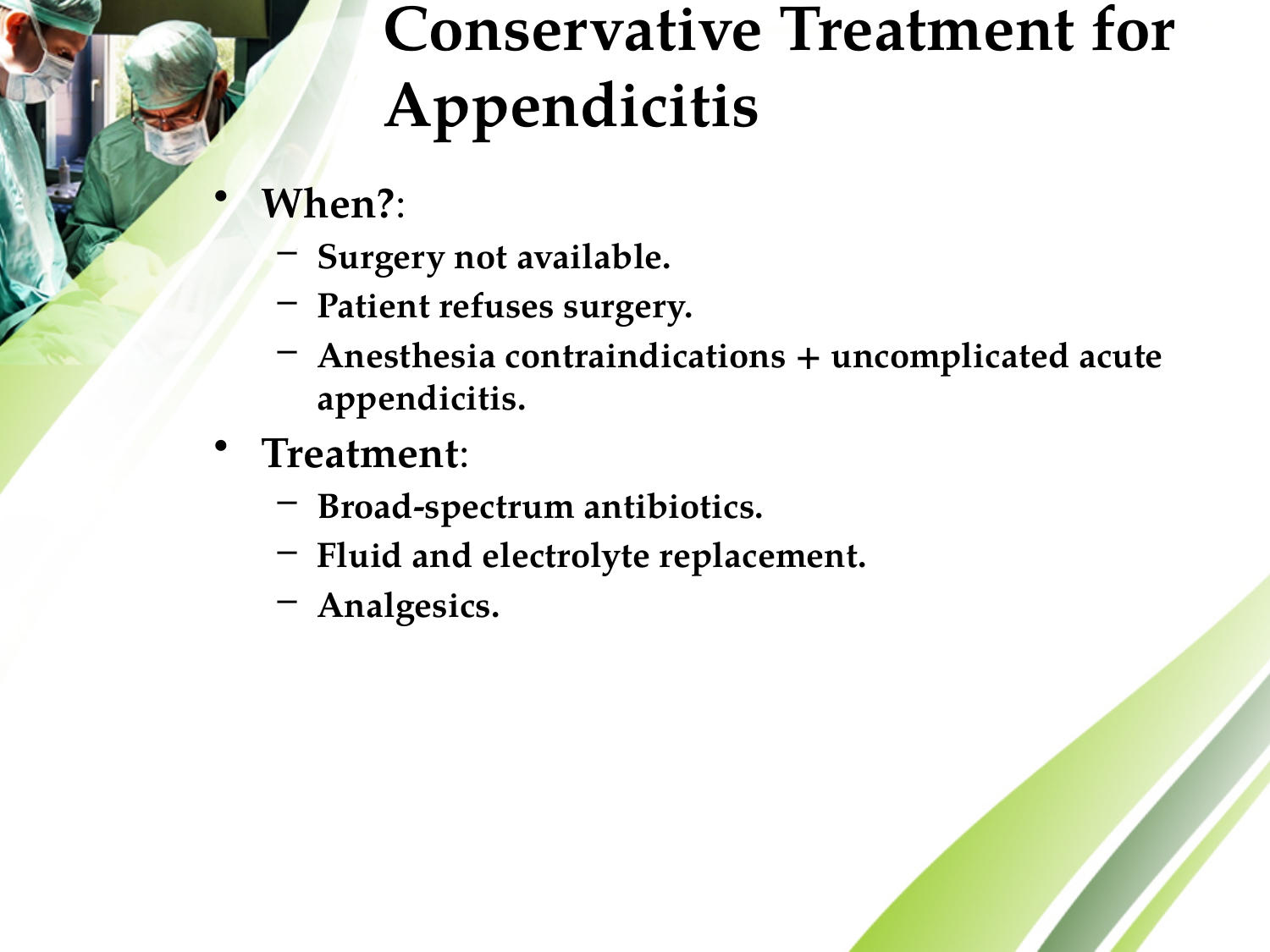

# Conservative Treatment for Appendicitis
When?:
Surgery not available.
Patient refuses surgery.
Anesthesia contraindications + uncomplicated acute appendicitis.
Treatment:
Broad-spectrum antibiotics.
Fluid and electrolyte replacement.
Analgesics.